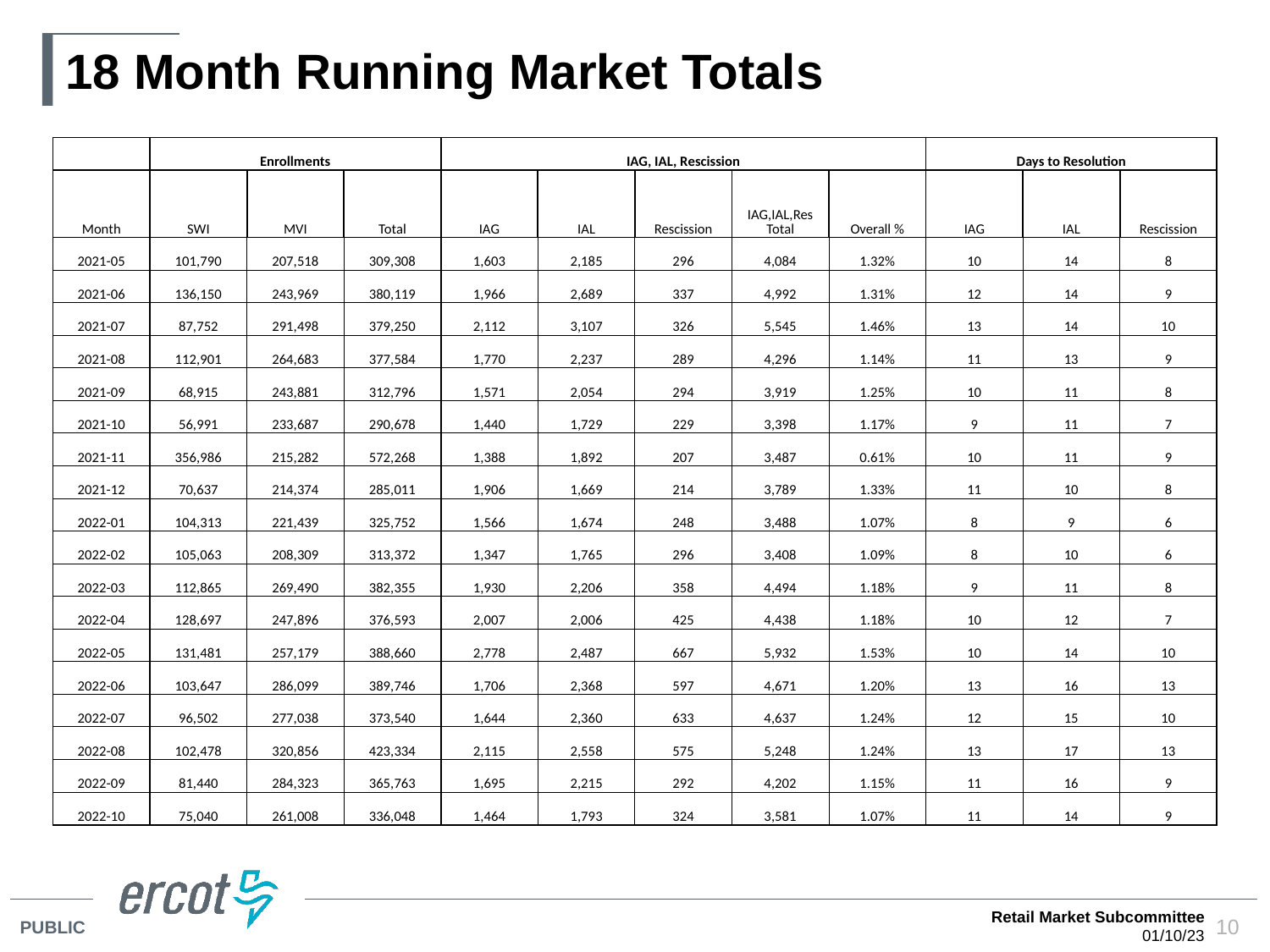

# 18 Month Running Market Totals
|  | Enrollments |  |  | IAG, IAL, Rescission |  |  |  |  | Days to Resolution |  |  |
| --- | --- | --- | --- | --- | --- | --- | --- | --- | --- | --- | --- |
| Month | SWI | MVI | Total | IAG | IAL | Rescission | IAG,IAL,Res Total | Overall % | IAG | IAL | Rescission |
| 2021-05 | 101,790 | 207,518 | 309,308 | 1,603 | 2,185 | 296 | 4,084 | 1.32% | 10 | 14 | 8 |
| 2021-06 | 136,150 | 243,969 | 380,119 | 1,966 | 2,689 | 337 | 4,992 | 1.31% | 12 | 14 | 9 |
| 2021-07 | 87,752 | 291,498 | 379,250 | 2,112 | 3,107 | 326 | 5,545 | 1.46% | 13 | 14 | 10 |
| 2021-08 | 112,901 | 264,683 | 377,584 | 1,770 | 2,237 | 289 | 4,296 | 1.14% | 11 | 13 | 9 |
| 2021-09 | 68,915 | 243,881 | 312,796 | 1,571 | 2,054 | 294 | 3,919 | 1.25% | 10 | 11 | 8 |
| 2021-10 | 56,991 | 233,687 | 290,678 | 1,440 | 1,729 | 229 | 3,398 | 1.17% | 9 | 11 | 7 |
| 2021-11 | 356,986 | 215,282 | 572,268 | 1,388 | 1,892 | 207 | 3,487 | 0.61% | 10 | 11 | 9 |
| 2021-12 | 70,637 | 214,374 | 285,011 | 1,906 | 1,669 | 214 | 3,789 | 1.33% | 11 | 10 | 8 |
| 2022-01 | 104,313 | 221,439 | 325,752 | 1,566 | 1,674 | 248 | 3,488 | 1.07% | 8 | 9 | 6 |
| 2022-02 | 105,063 | 208,309 | 313,372 | 1,347 | 1,765 | 296 | 3,408 | 1.09% | 8 | 10 | 6 |
| 2022-03 | 112,865 | 269,490 | 382,355 | 1,930 | 2,206 | 358 | 4,494 | 1.18% | 9 | 11 | 8 |
| 2022-04 | 128,697 | 247,896 | 376,593 | 2,007 | 2,006 | 425 | 4,438 | 1.18% | 10 | 12 | 7 |
| 2022-05 | 131,481 | 257,179 | 388,660 | 2,778 | 2,487 | 667 | 5,932 | 1.53% | 10 | 14 | 10 |
| 2022-06 | 103,647 | 286,099 | 389,746 | 1,706 | 2,368 | 597 | 4,671 | 1.20% | 13 | 16 | 13 |
| 2022-07 | 96,502 | 277,038 | 373,540 | 1,644 | 2,360 | 633 | 4,637 | 1.24% | 12 | 15 | 10 |
| 2022-08 | 102,478 | 320,856 | 423,334 | 2,115 | 2,558 | 575 | 5,248 | 1.24% | 13 | 17 | 13 |
| 2022-09 | 81,440 | 284,323 | 365,763 | 1,695 | 2,215 | 292 | 4,202 | 1.15% | 11 | 16 | 9 |
| 2022-10 | 75,040 | 261,008 | 336,048 | 1,464 | 1,793 | 324 | 3,581 | 1.07% | 11 | 14 | 9 |
Retail Market Subcommittee
01/10/23
10